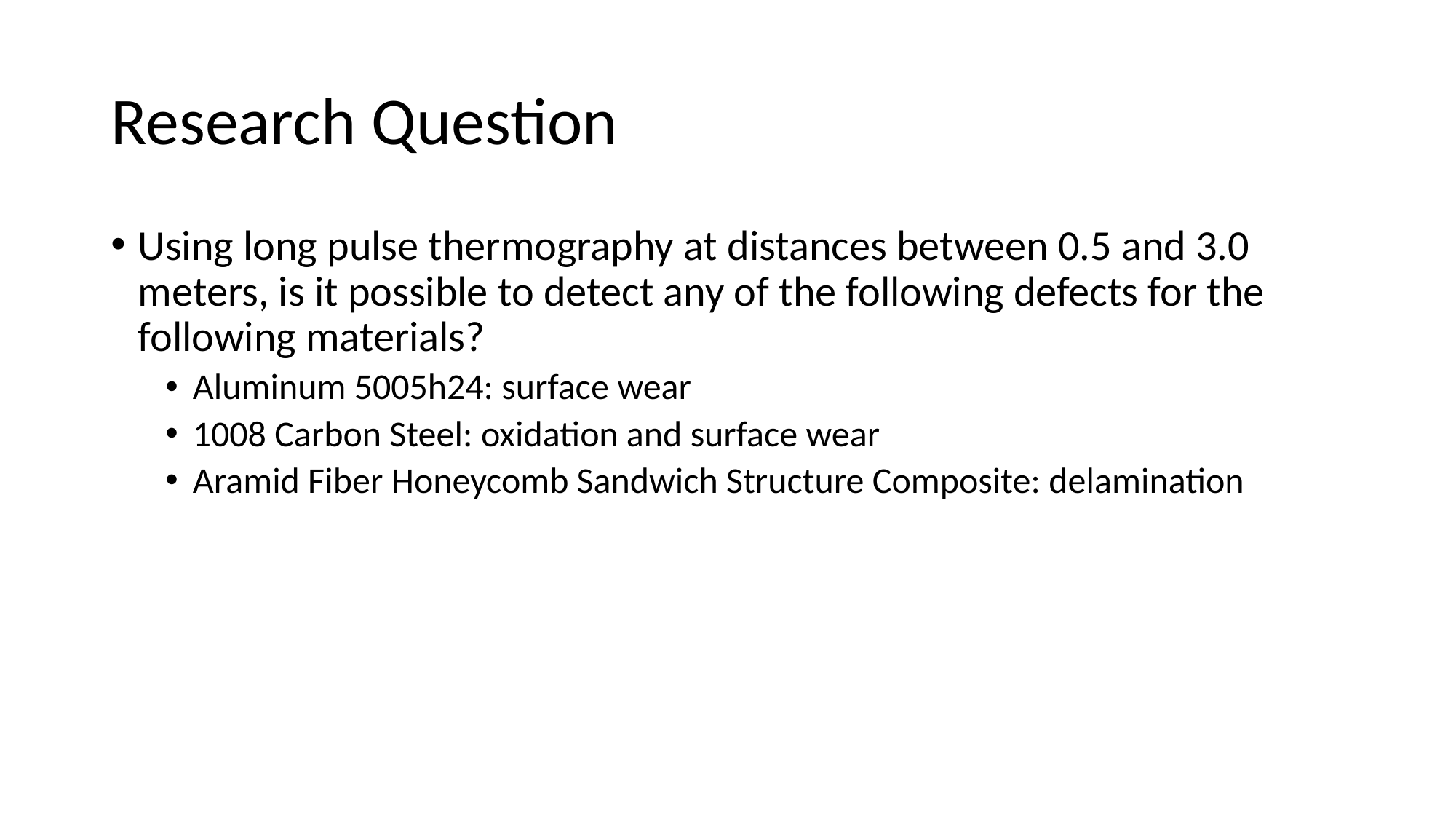

# Research Question
Using long pulse thermography at distances between 0.5 and 3.0 meters, is it possible to detect any of the following defects for the following materials?
Aluminum 5005h24: surface wear
1008 Carbon Steel: oxidation and surface wear
Aramid Fiber Honeycomb Sandwich Structure Composite: delamination